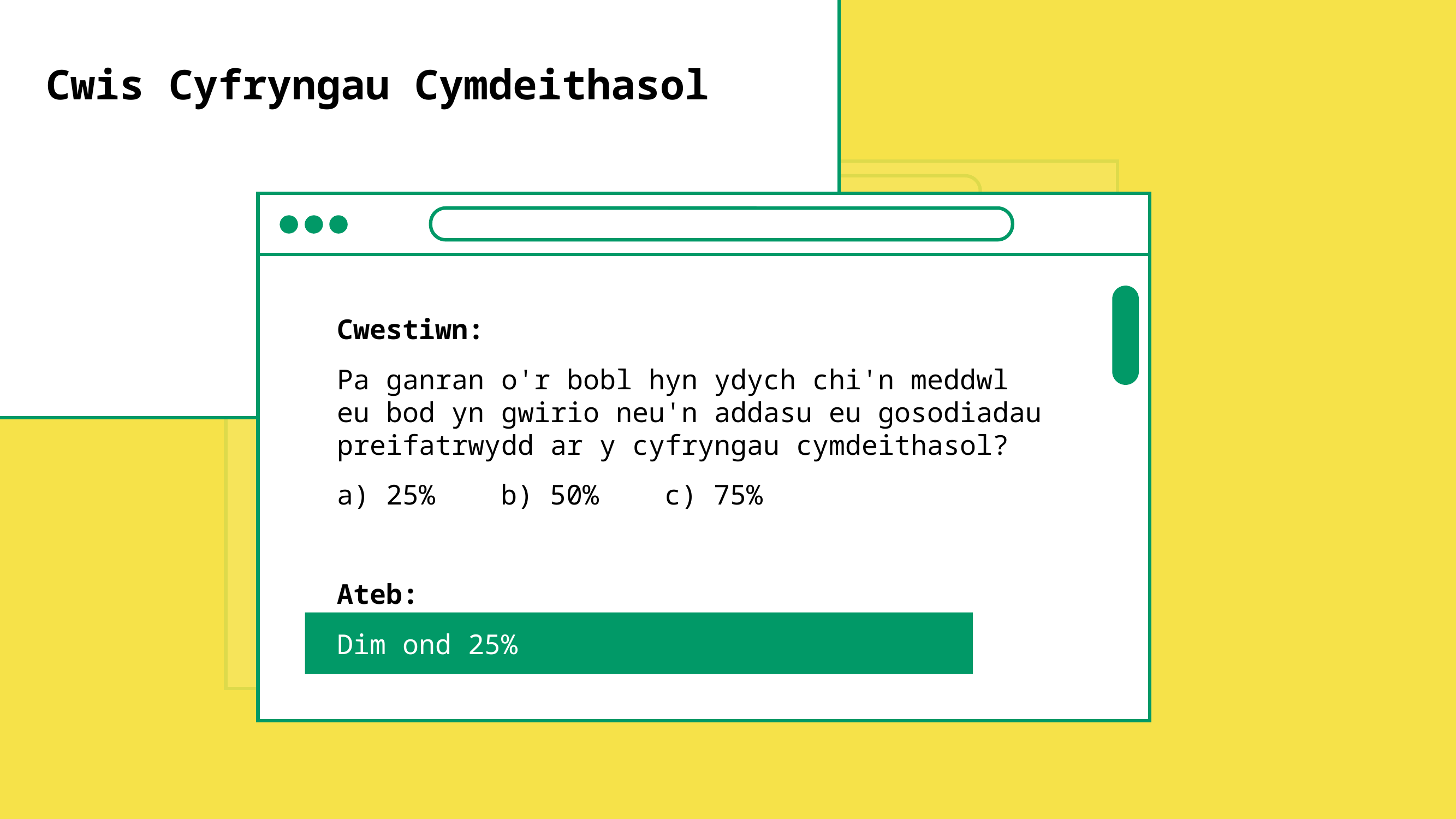

Cwis Cyfryngau Cymdeithasol

Cwestiwn:
Mae 66 miliwn o bobl yn y DU. Faint ydych chi'n meddwl sy'n defnyddio'r cyfryngau cymdeithasol?
Ateb:
45 miliwn

Cwis Cyfryngau Cymdeithasol

Cwestiwn:
Pa ganran o'r bobl hyn ydych chi'n meddwl eu bod yn gwirio neu'n addasu eu gosodiadau preifatrwydd ar y cyfryngau cymdeithasol?
a) 25%	b) 50%	c) 75%
Ateb:
Dim ond 25%